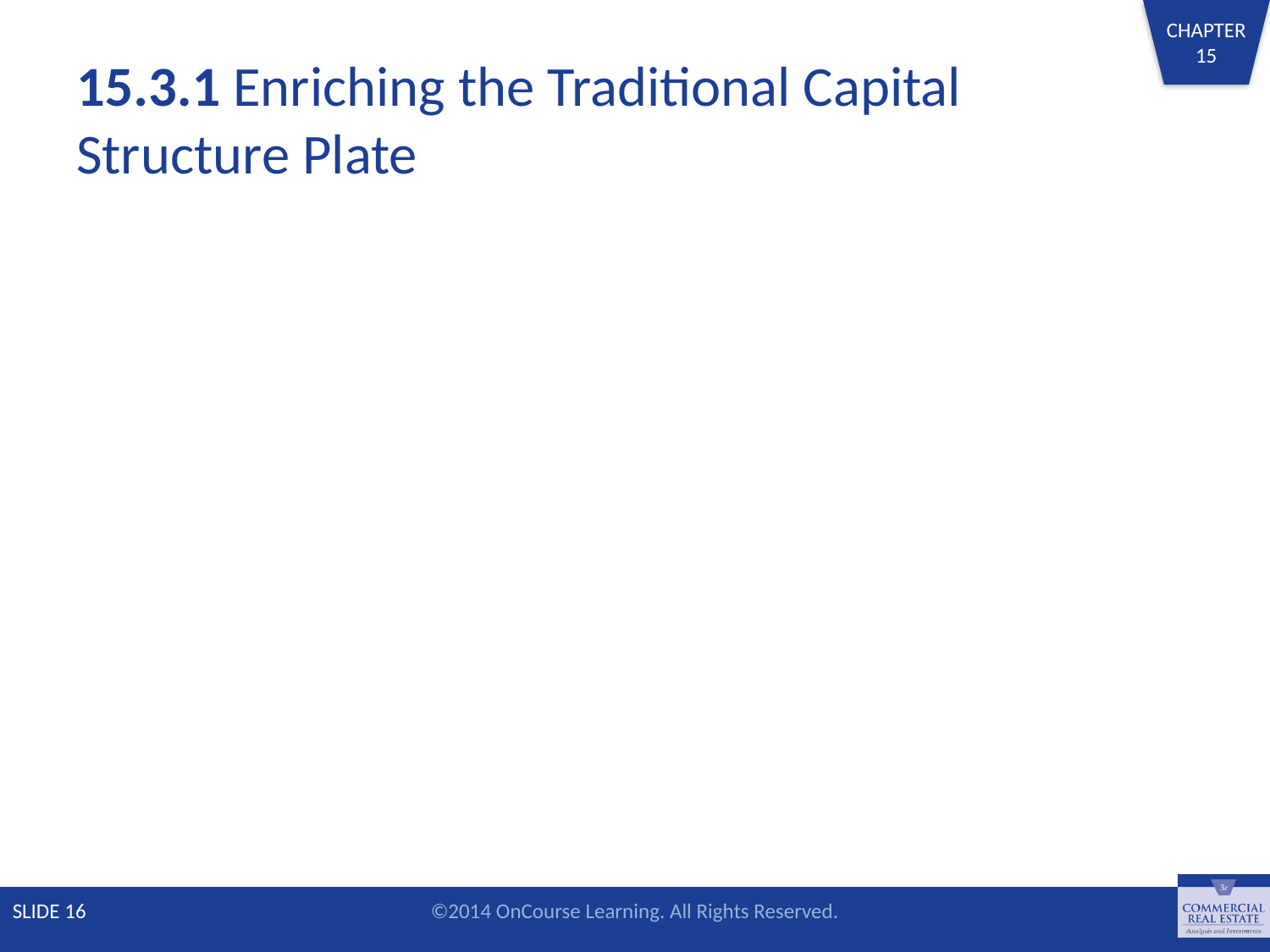

# 15.3.1 Enriching the Traditional Capital Structure Plate

SLIDE 16